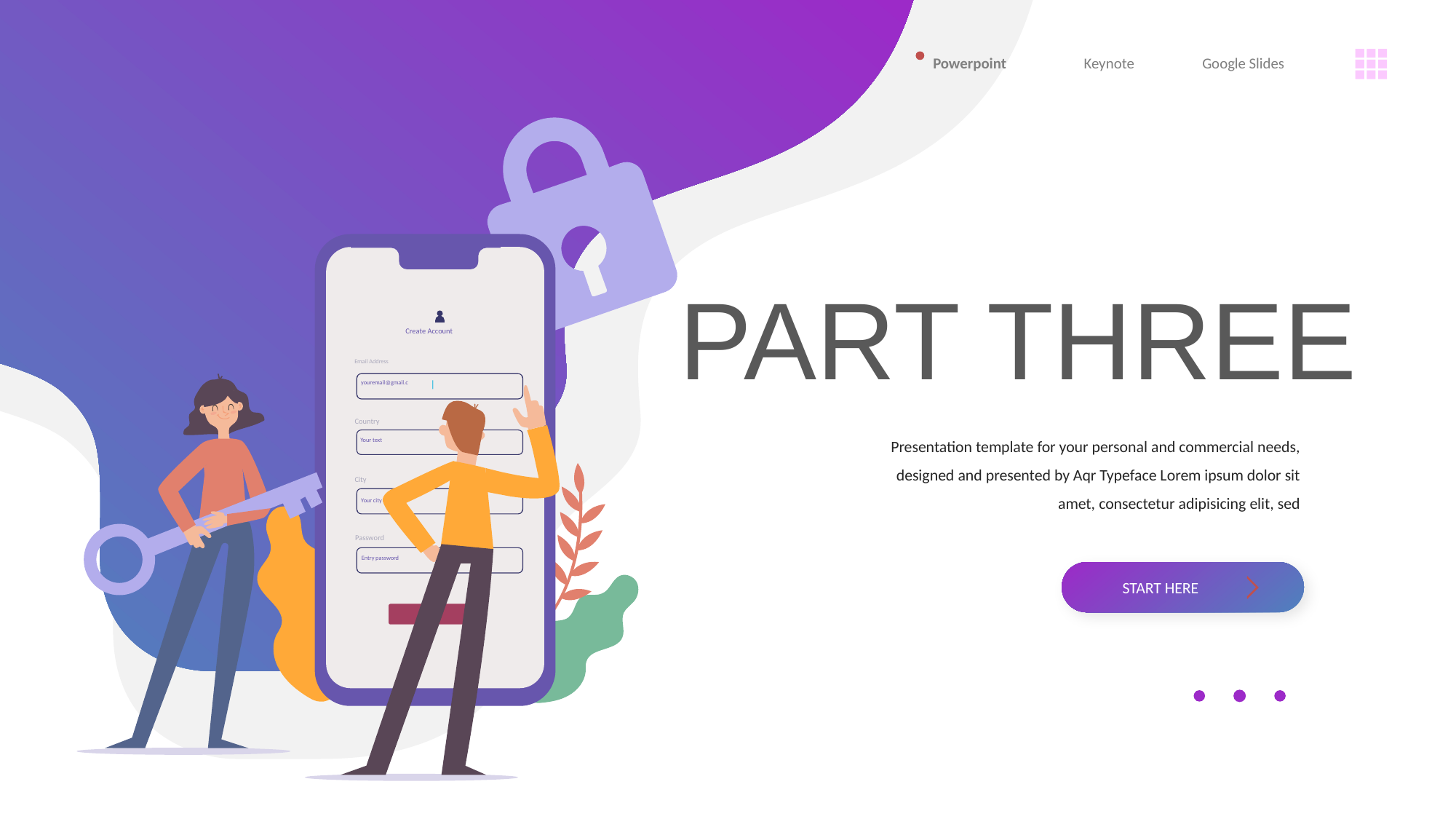

Powerpoint
Keynote
Google Slides

Create Account
Email Address

youremail@gmail.c

Country

Your text

City

Your city

Password

Entry password

R
e
g
is
t
er

PART THREE
Presentation template for your personal and commercial needs, designed and presented by Aqr Typeface Lorem ipsum dolor sit amet, consectetur adipisicing elit, sed

START HERE